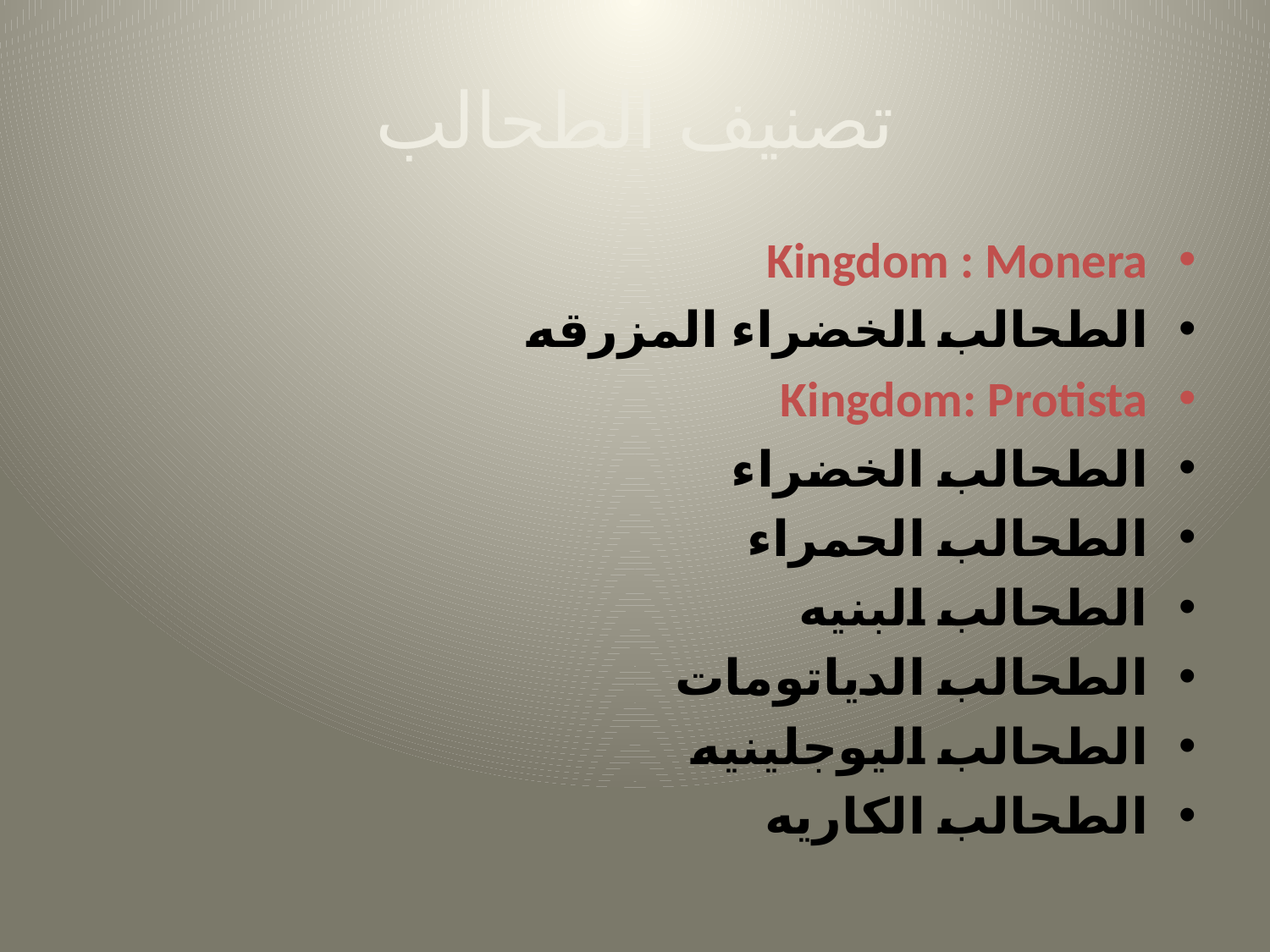

# تصنيف الطحالب
Kingdom : Monera
الطحالب الخضراء المزرقه
Kingdom: Protista
الطحالب الخضراء
الطحالب الحمراء
الطحالب البنيه
الطحالب الدياتومات
الطحالب اليوجلينيه
الطحالب الكاريه